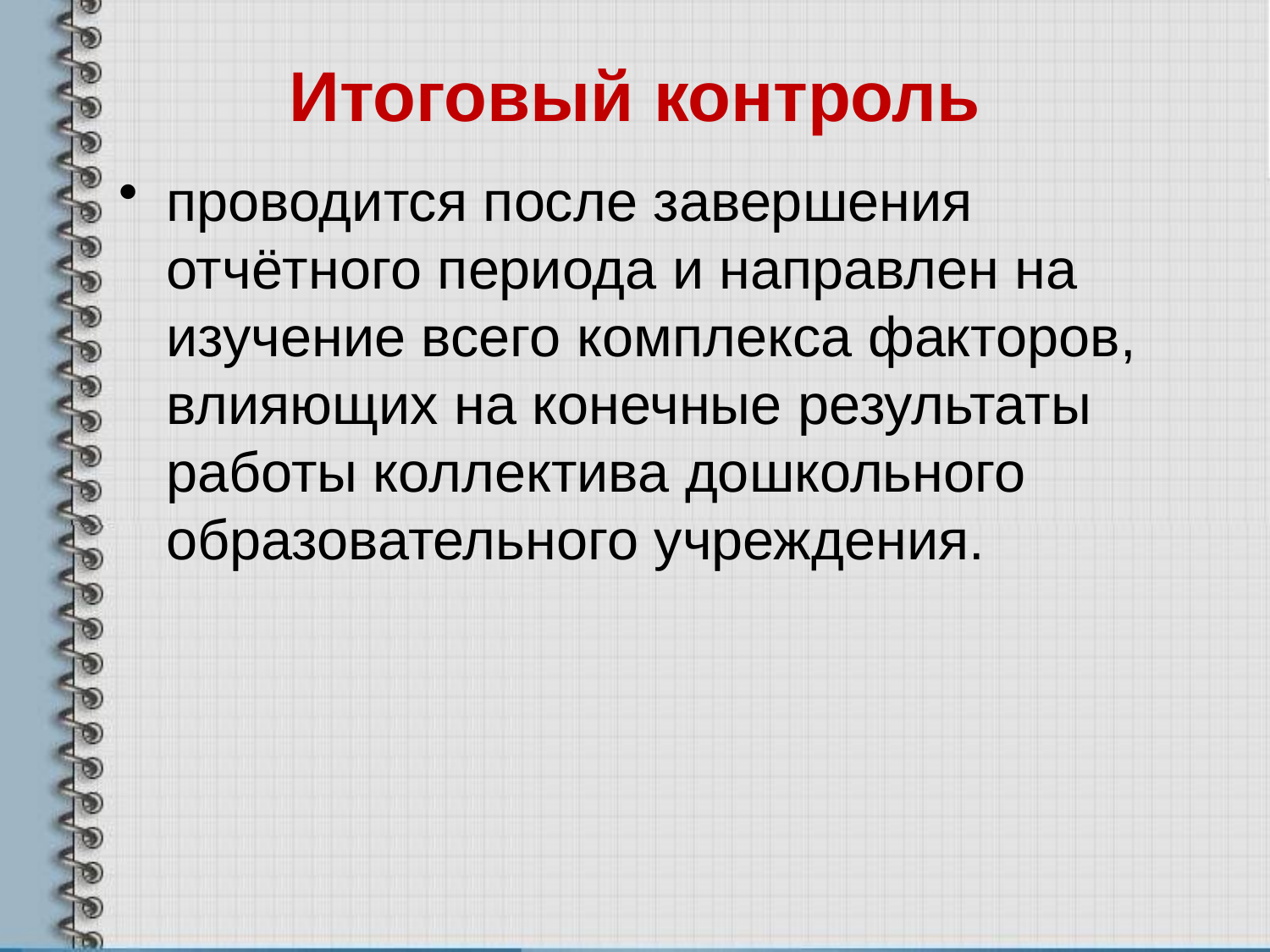

# Итоговый контроль
проводится после завершения отчётного периода и направлен на изучение всего комплекса факторов, влияющих на конечные результаты работы коллектива дошкольного образовательного учреждения.